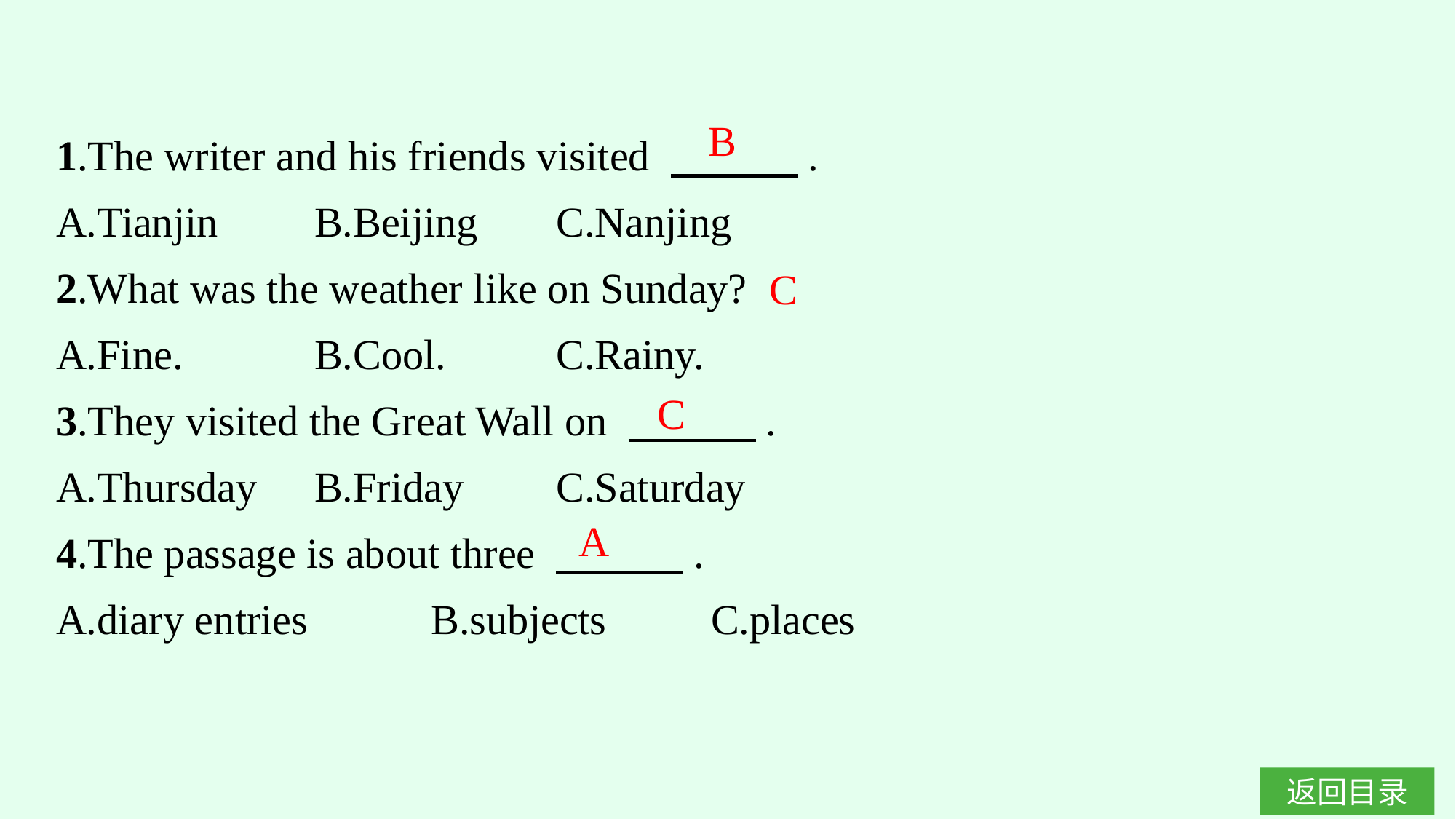

1.The writer and his friends visited 　　　.
A.Tianjin	B.Beijing	C.Nanjing
2.What was the weather like on Sunday?
A.Fine.		B.Cool.	C.Rainy.
3.They visited the Great Wall on 　　　.
A.Thursday	B.Friday	C.Saturday
4.The passage is about three 　　　.
A.diary entries		B.subjects	C.places
B
C
C
A